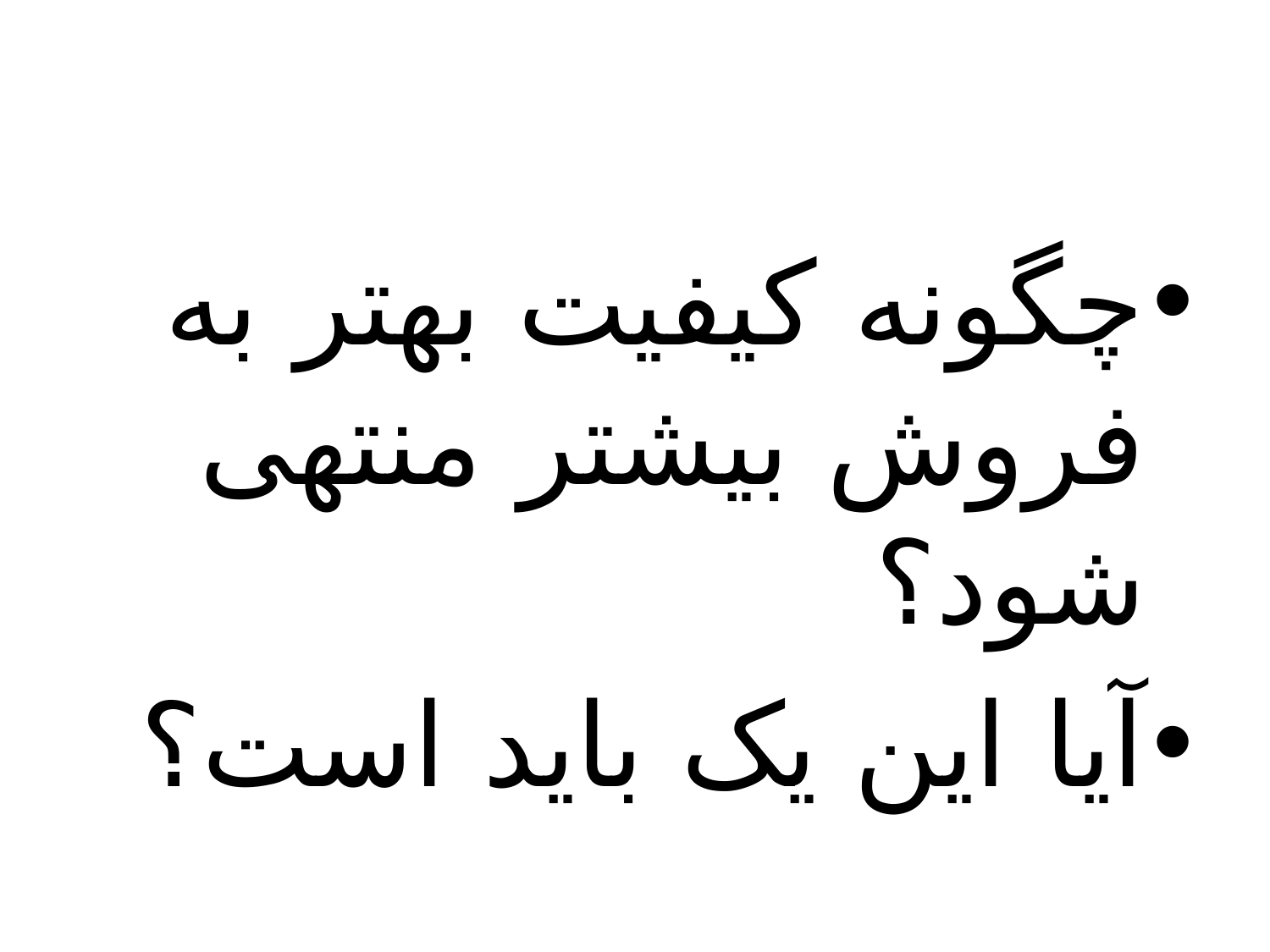

#
چگونه کیفیت بهتر به فروش بیشتر منتهی شود؟
آیا این یک باید است؟